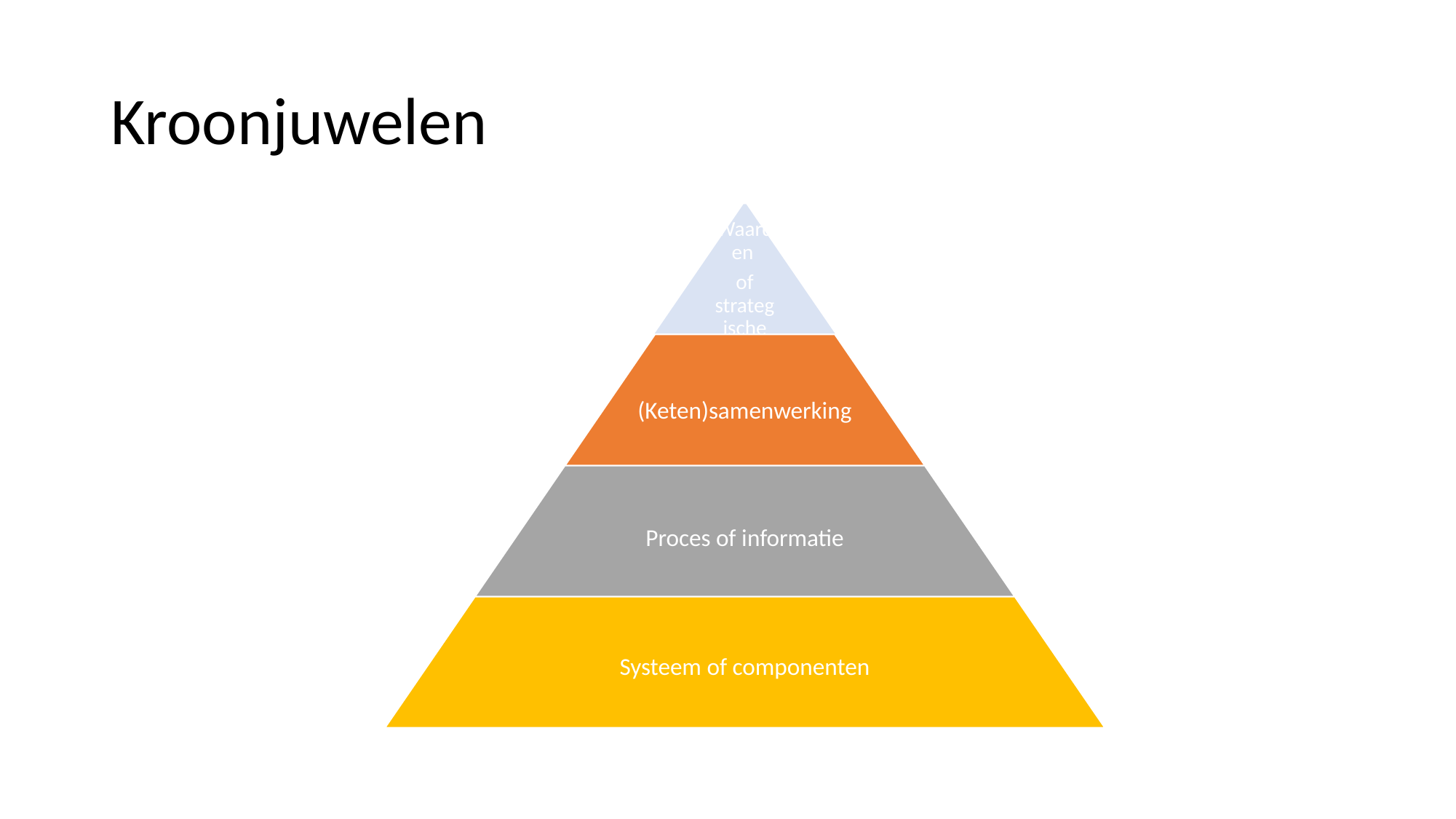

# Kroonjuwelen
Waarden
of strategische doelen
(Keten)samenwerking
Proces of informatie
Systeem of componenten